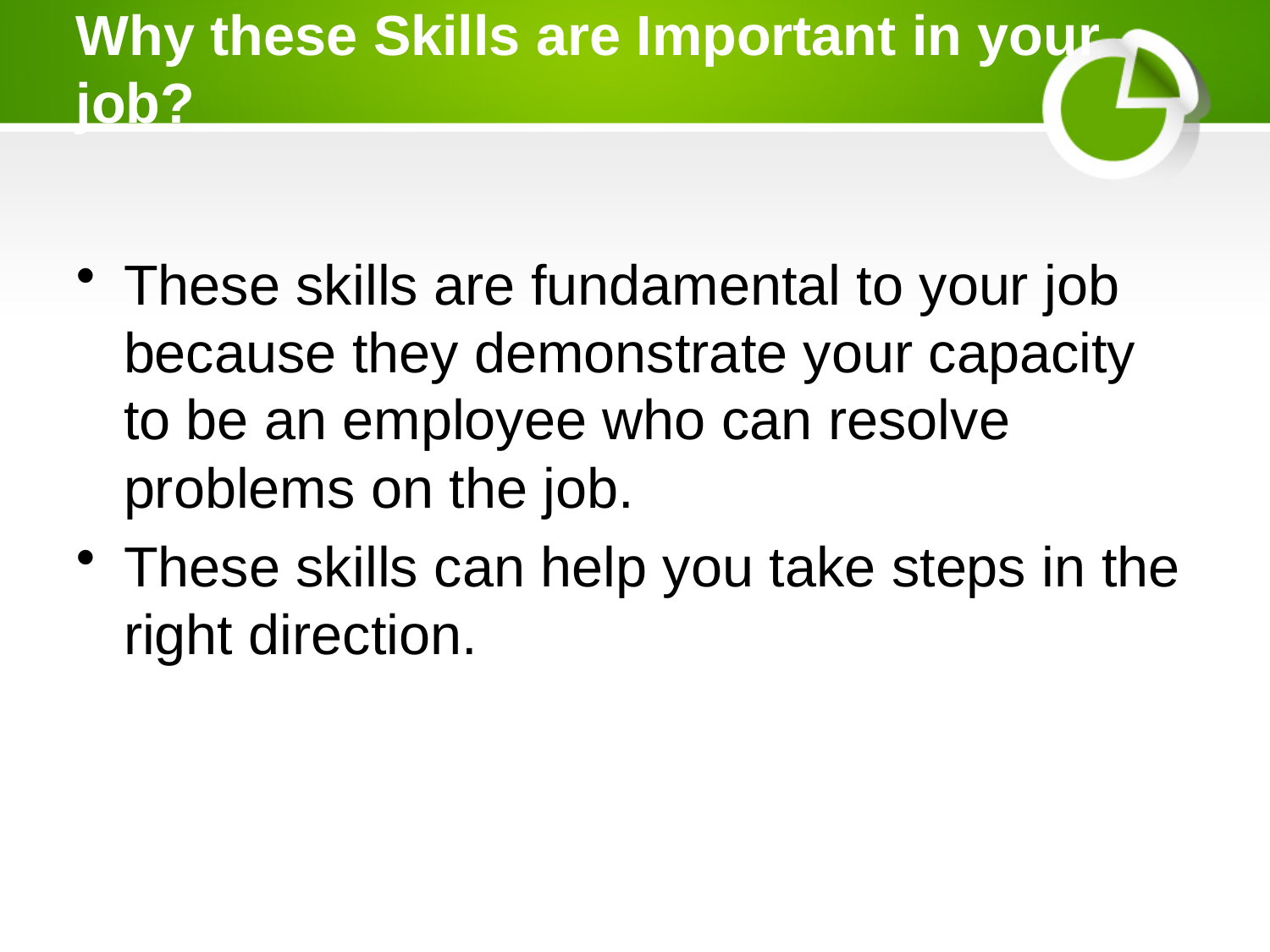

# Why these Skills are Important in your job?

These skills are fundamental to your job because they demonstrate your capacity to be an employee who can resolve problems on the job.
These skills can help you take steps in the right direction.